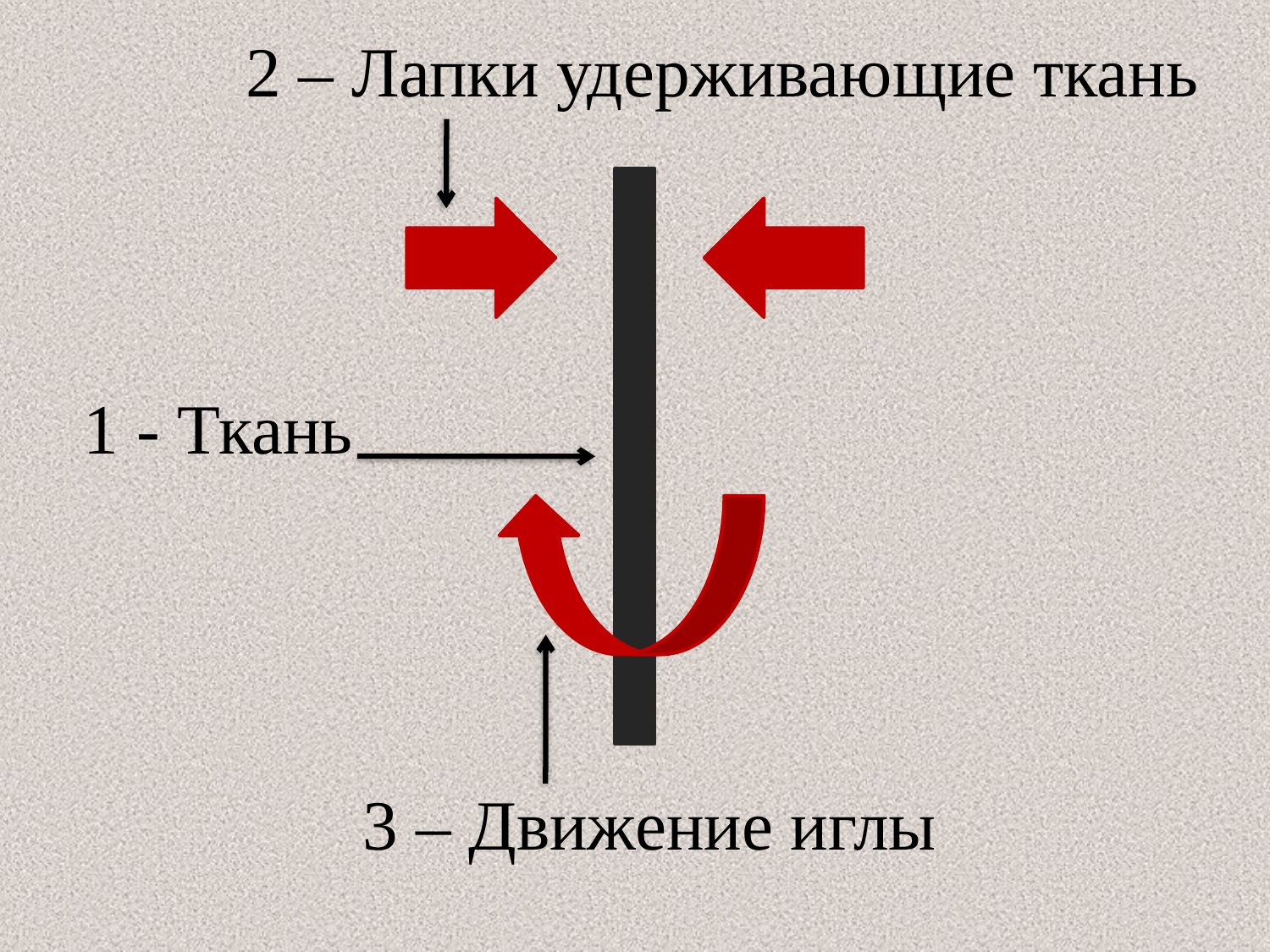

2 – Лапки удерживающие ткань

1 - Ткань

3 – Движение иглы